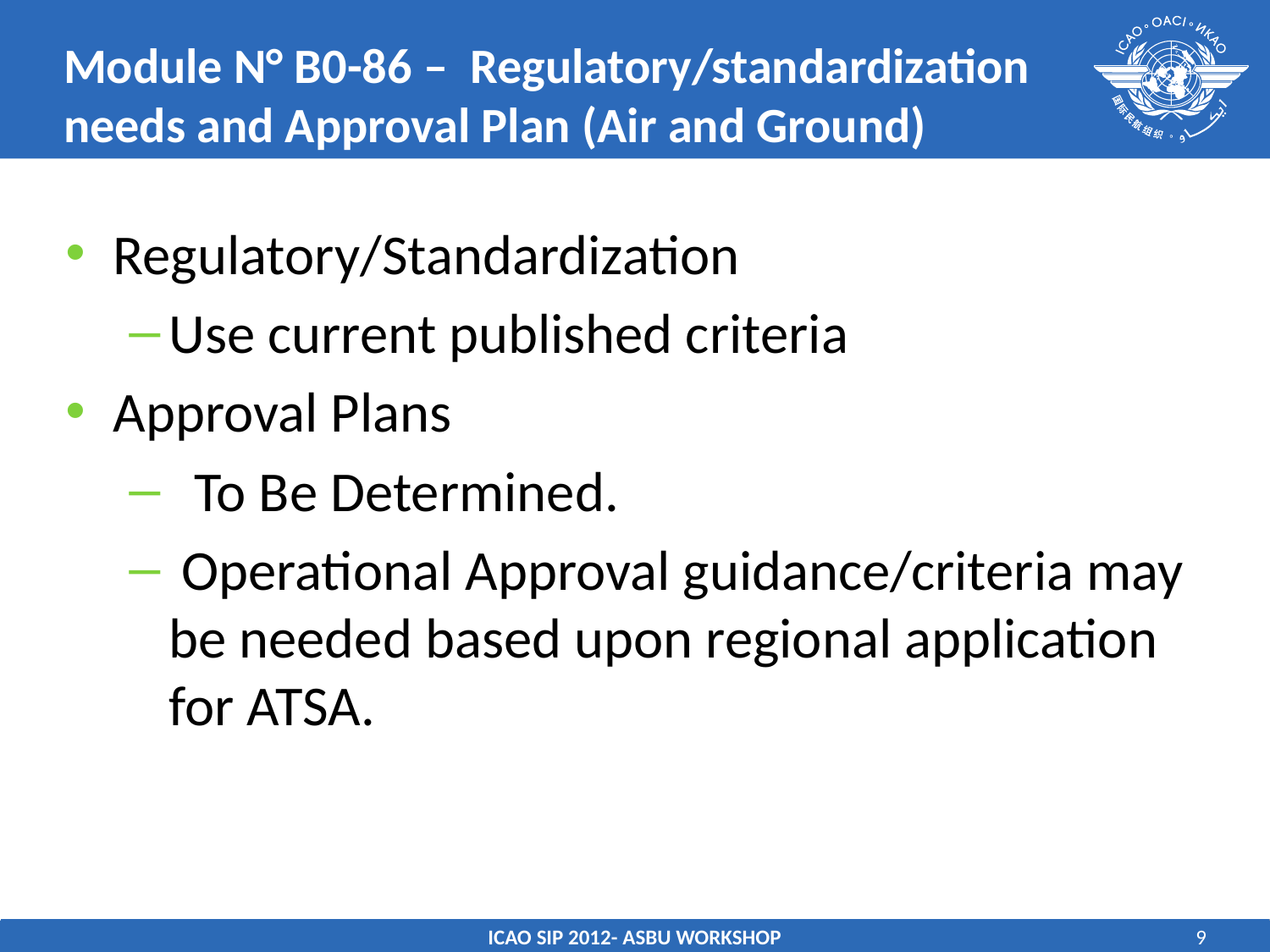

# Module N° B0-86 –  Regulatory/standardization needs and Approval Plan (Air and Ground)
Regulatory/Standardization
Use current published criteria
Approval Plans
  To Be Determined.
 Operational Approval guidance/criteria may be needed based upon regional application for ATSA.
ICAO SIP 2012- ASBU WORKSHOP
9